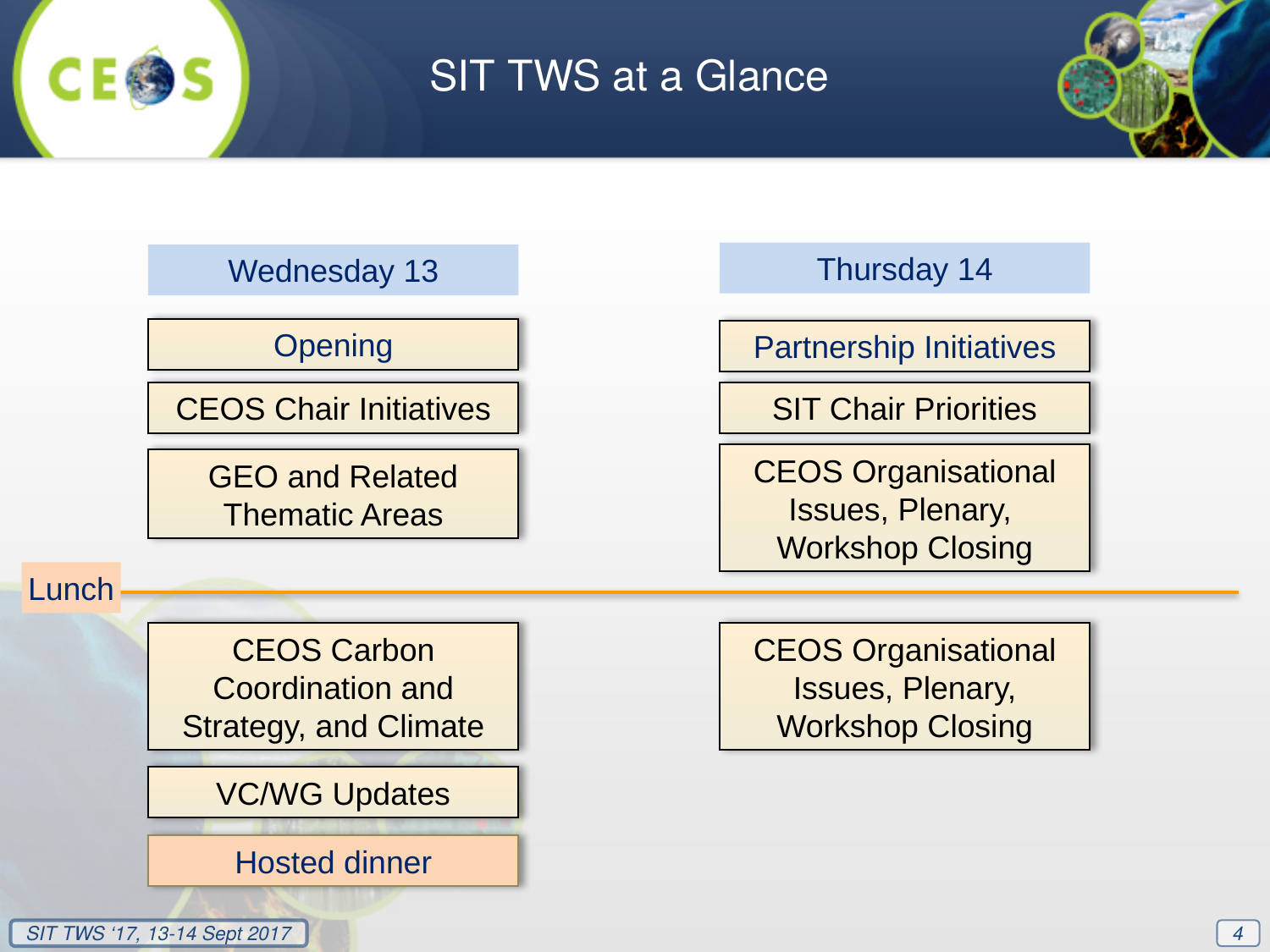

SIT TWS at a Glance
Thursday 14
Wednesday 13
Opening
Partnership Initiatives
CEOS Chair Initiatives
SIT Chair Priorities
CEOS Organisational
Issues, Plenary,
Workshop Closing
GEO and Related
Thematic Areas
Lunch
CEOS Carbon
Coordination and
Strategy, and Climate
CEOS Organisational
Issues, Plenary,
Workshop Closing
VC/WG Updates
Hosted dinner
4